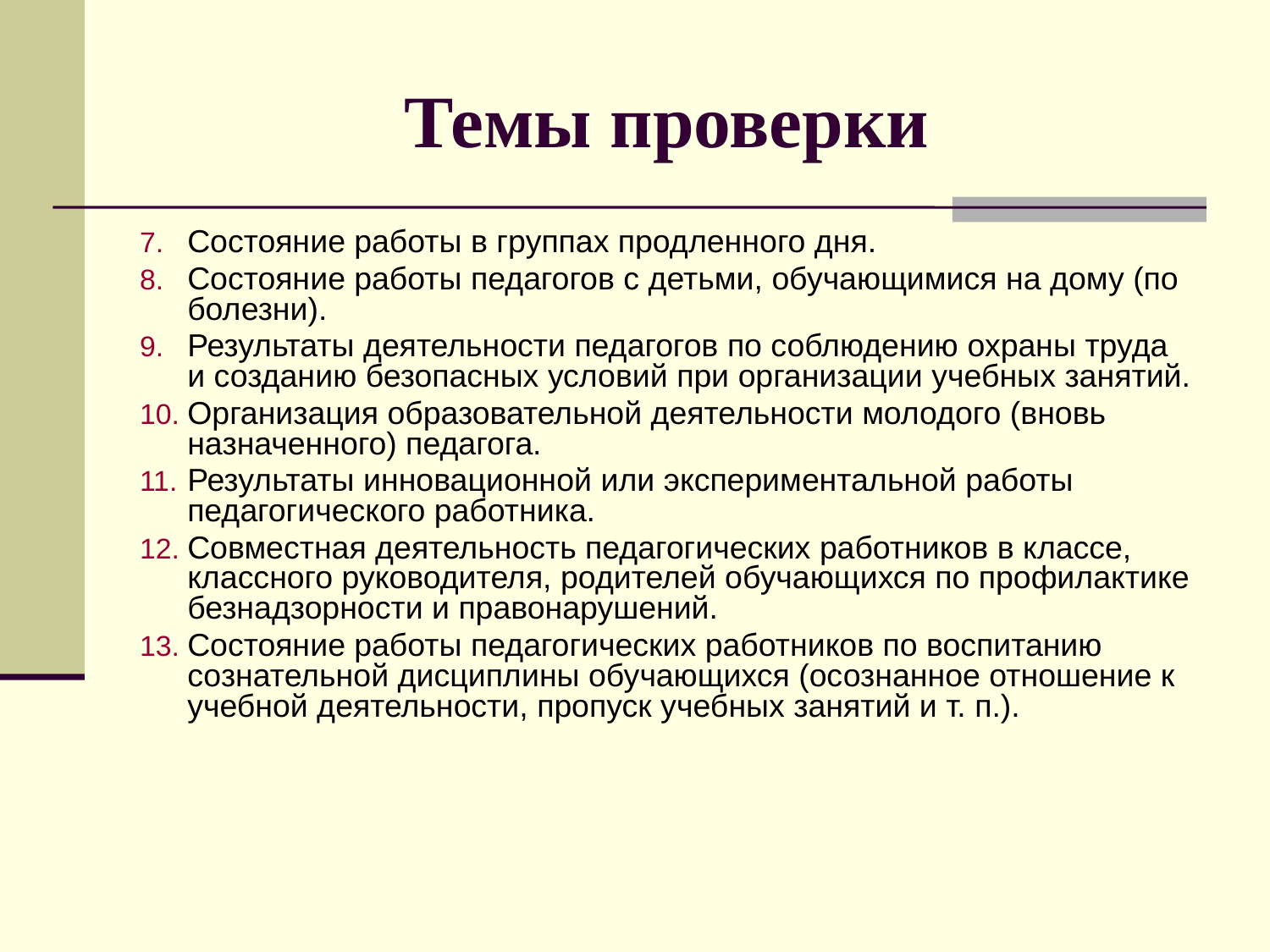

# Темы проверки
Состояние работы в группах продленного дня.
Состояние работы педагогов с детьми, обучающимися на дому (по болезни).
Результаты деятельности педагогов по соблюдению охраны труда и соз­данию безопасных условий при организации учебных занятий.
Организация образовательной деятельности молодого (вновь назначенного) педагога.
Результаты инновационной или экспериментальной работы педагогического работника.
Совместная деятельность педагогических работников в классе, классного руководителя, родителей обучающихся по профилактике безнадзорности и правонарушений.
Состояние работы педагогических работников по воспитанию сознательной дисциплины обучающихся (осознанное отношение к учебной деятельности, пропуск учебных занятий и т. п.).